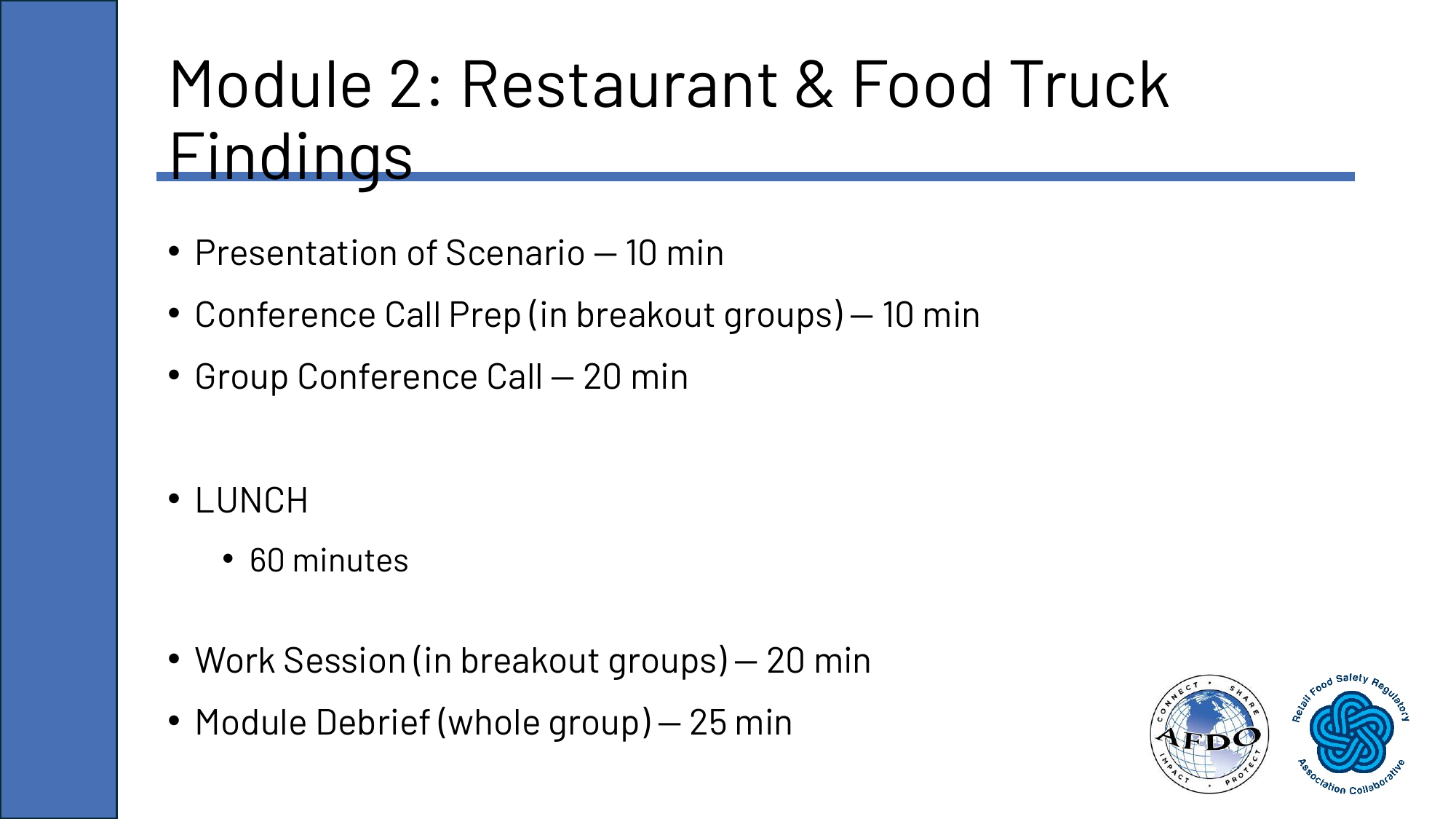

# Module 2: Restaurant & Food Truck Findings
Presentation of Scenario — 10 min
Conference Call Prep (in breakout groups) — 10 min
Group Conference Call — 20 min

LUNCH
60 minutes
Work Session (in breakout groups) — 20 min
Module Debrief (whole group) — 25 min